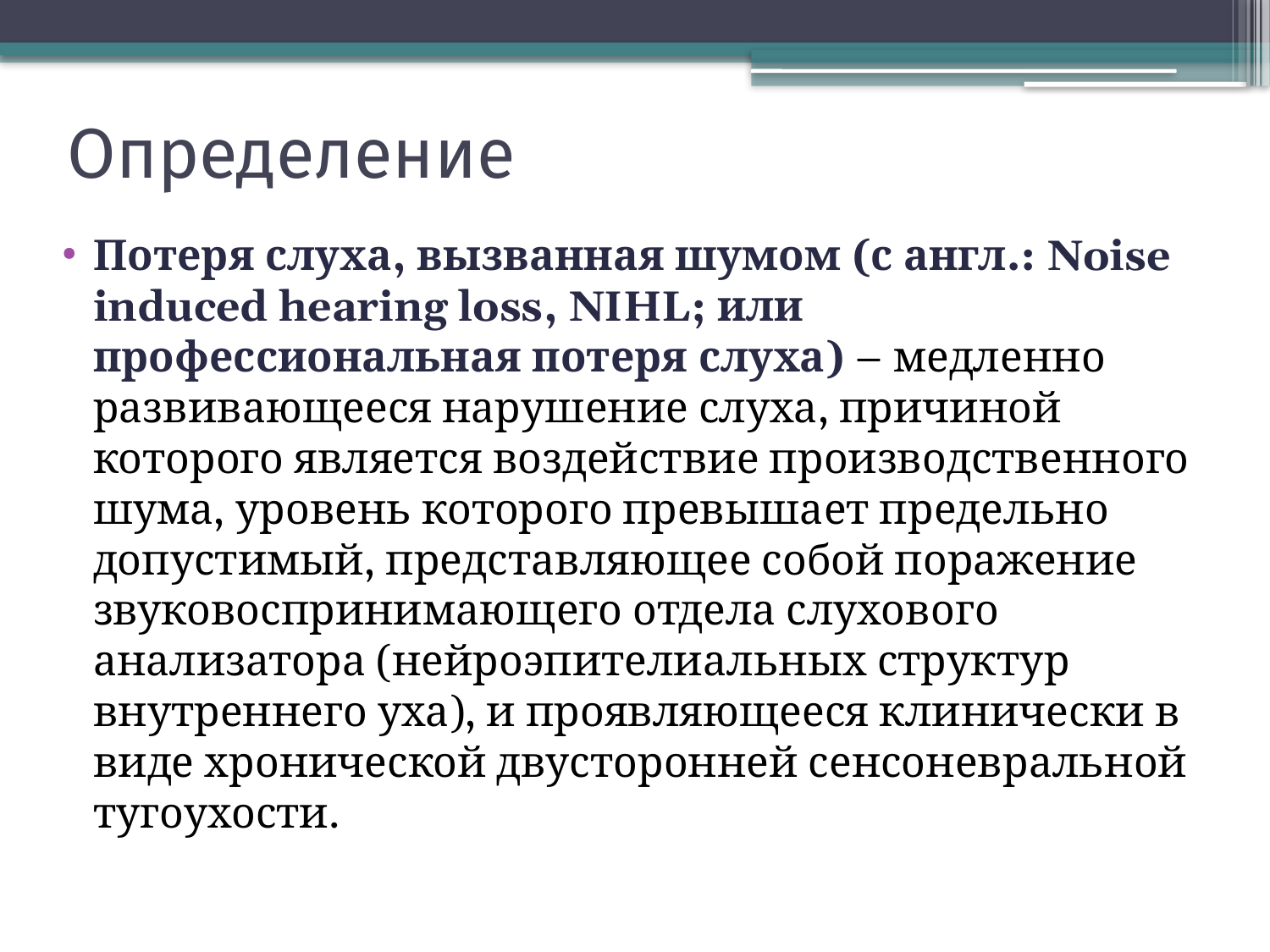

# Определение
Потеря слуха, вызванная шумом (с англ.: Noise induced hearing loss, NIHL; или профессиональная потеря слуха) – медленно развивающееся нарушение слуха, причиной которого является воздействие производственного шума, уровень которого превышает предельно допустимый, представляющее собой поражение звуковоспринимающего отдела слухового анализатора (нейроэпителиальных структур внутреннего уха), и проявляющееся клинически в виде хронической двусторонней сенсоневральной тугоухости.